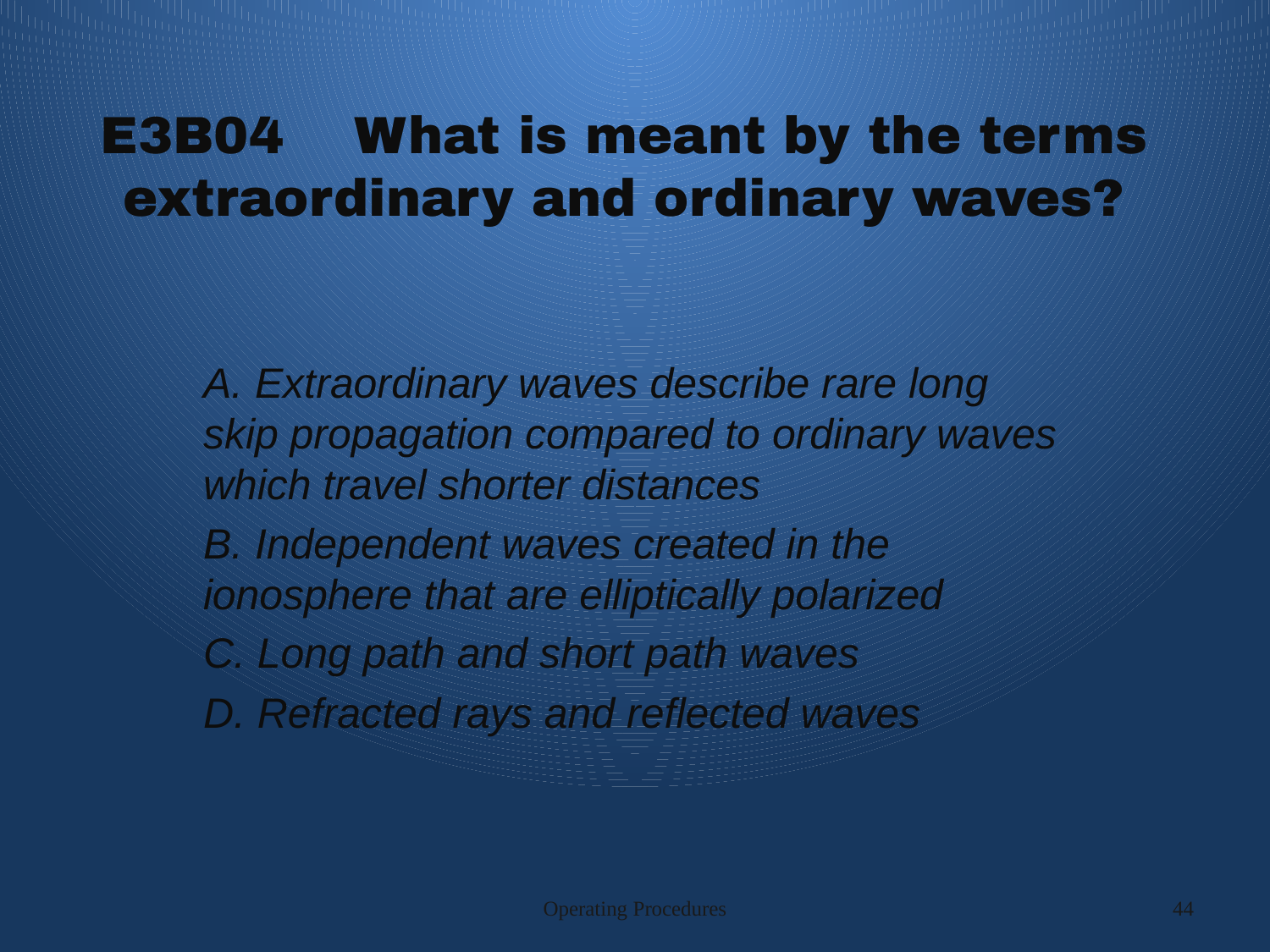

# E3B04    What is meant by the terms extraordinary and ordinary waves?
A. Extraordinary waves describe rare long skip propagation compared to ordinary waves which travel shorter distances
B. Independent waves created in the ionosphere that are elliptically polarized
C. Long path and short path waves
D. Refracted rays and reflected waves
Operating Procedures
44